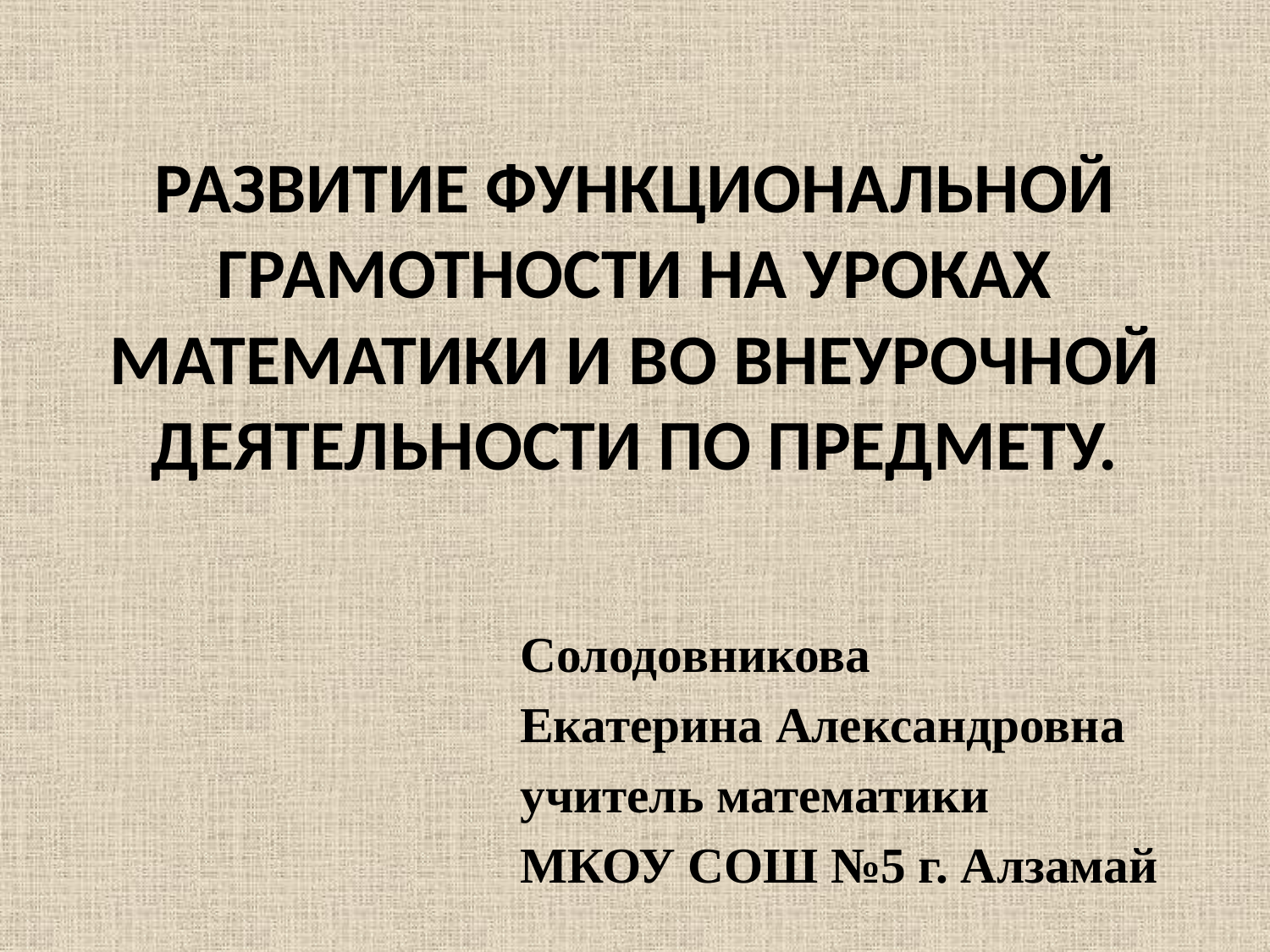

# РАЗВИТИЕ ФУНКЦИОНАЛЬНОЙ ГРАМОТНОСТИ НА УРОКАХ МАТЕМАТИКИ И ВО ВНЕУРОЧНОЙ ДЕЯТЕЛЬНОСТИ ПО ПРЕДМЕТУ.
 Солодовникова
 Екатерина Александровна
 учитель математики
 МКОУ СОШ №5 г. Алзамай